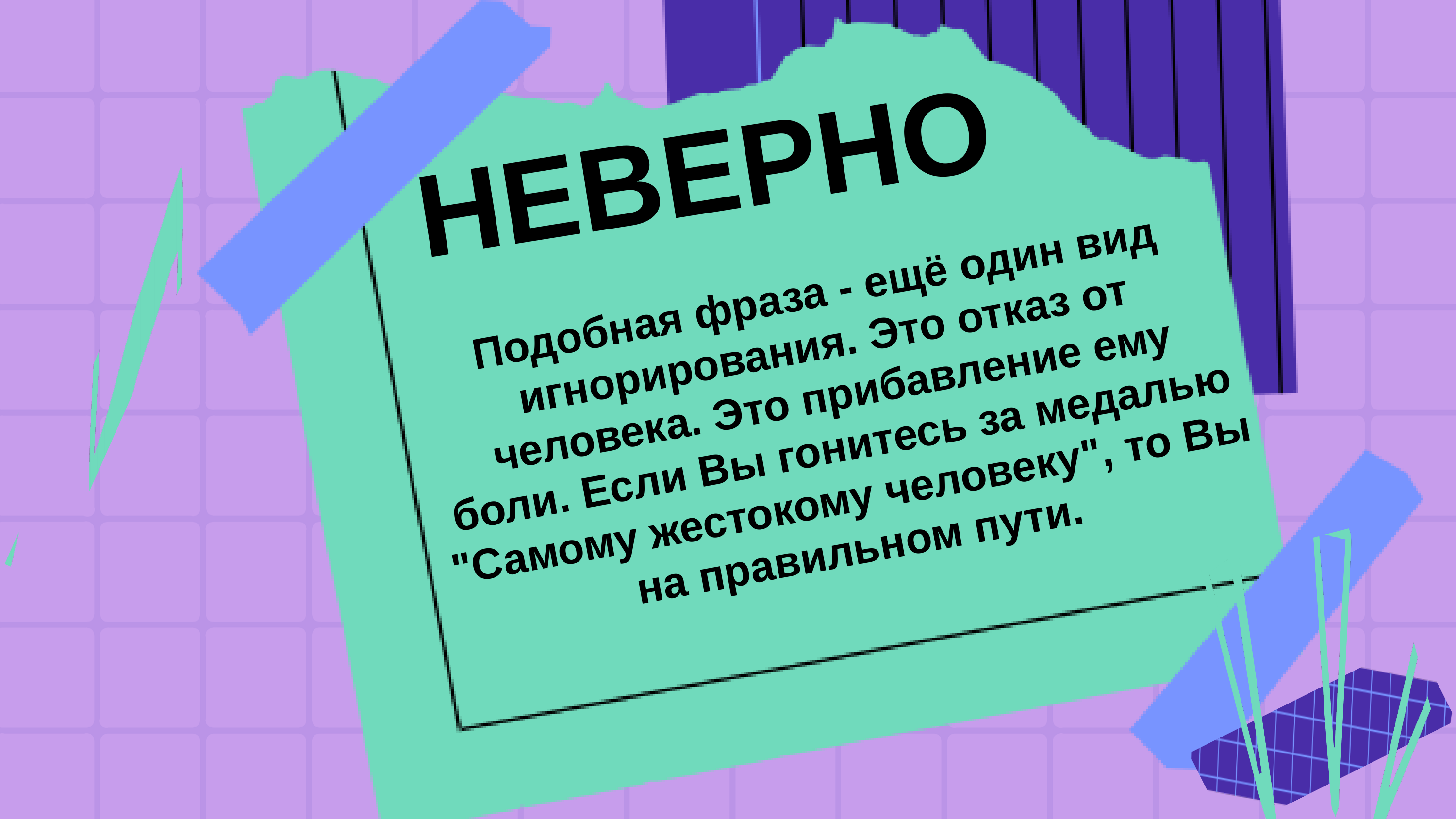

НЕВЕРНО
Подобная фраза - ещё один вид игнорирования. Это отказ от человека. Это прибавление ему боли. Если Вы гонитесь за медалью "Самому жестокому человеку", то Вы на правильном пути.